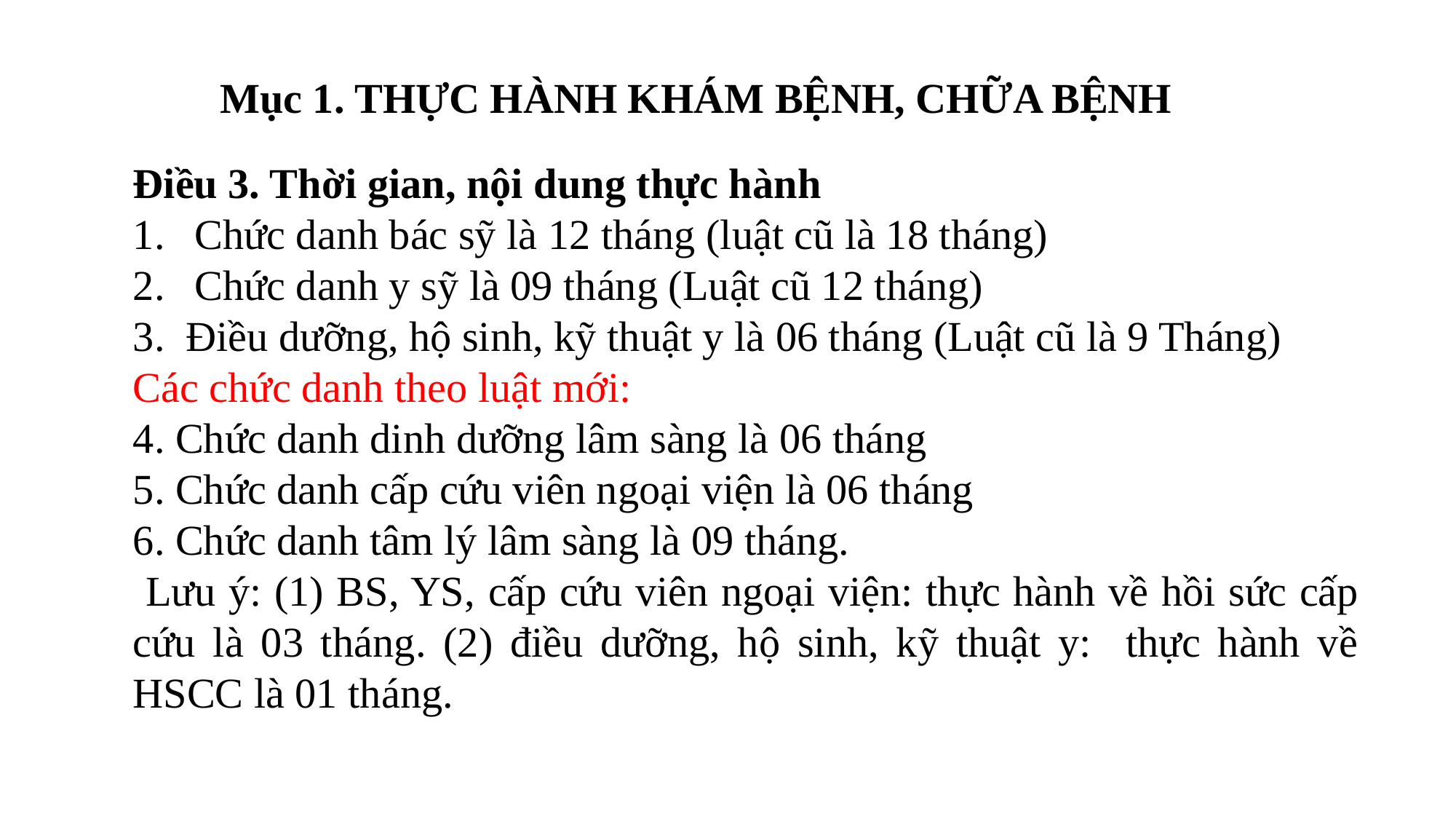

# Mục 1. THỰC HÀNH KHÁM BỆNH, CHỮA BỆNH
Điều 3. Thời gian, nội dung thực hành
Chức danh bác sỹ là 12 tháng (luật cũ là 18 tháng)
Chức danh y sỹ là 09 tháng (Luật cũ 12 tháng)
3.  Điều dưỡng, hộ sinh, kỹ thuật y là 06 tháng (Luật cũ là 9 Tháng)
Các chức danh theo luật mới:
4. Chức danh dinh dưỡng lâm sàng là 06 tháng
5. Chức danh cấp cứu viên ngoại viện là 06 tháng
6. Chức danh tâm lý lâm sàng là 09 tháng.
 Lưu ý: (1) BS, YS, cấp cứu viên ngoại viện: thực hành về hồi sức cấp cứu là 03 tháng. (2) điều dưỡng, hộ sinh, kỹ thuật y:  thực hành về HSCC là 01 tháng.